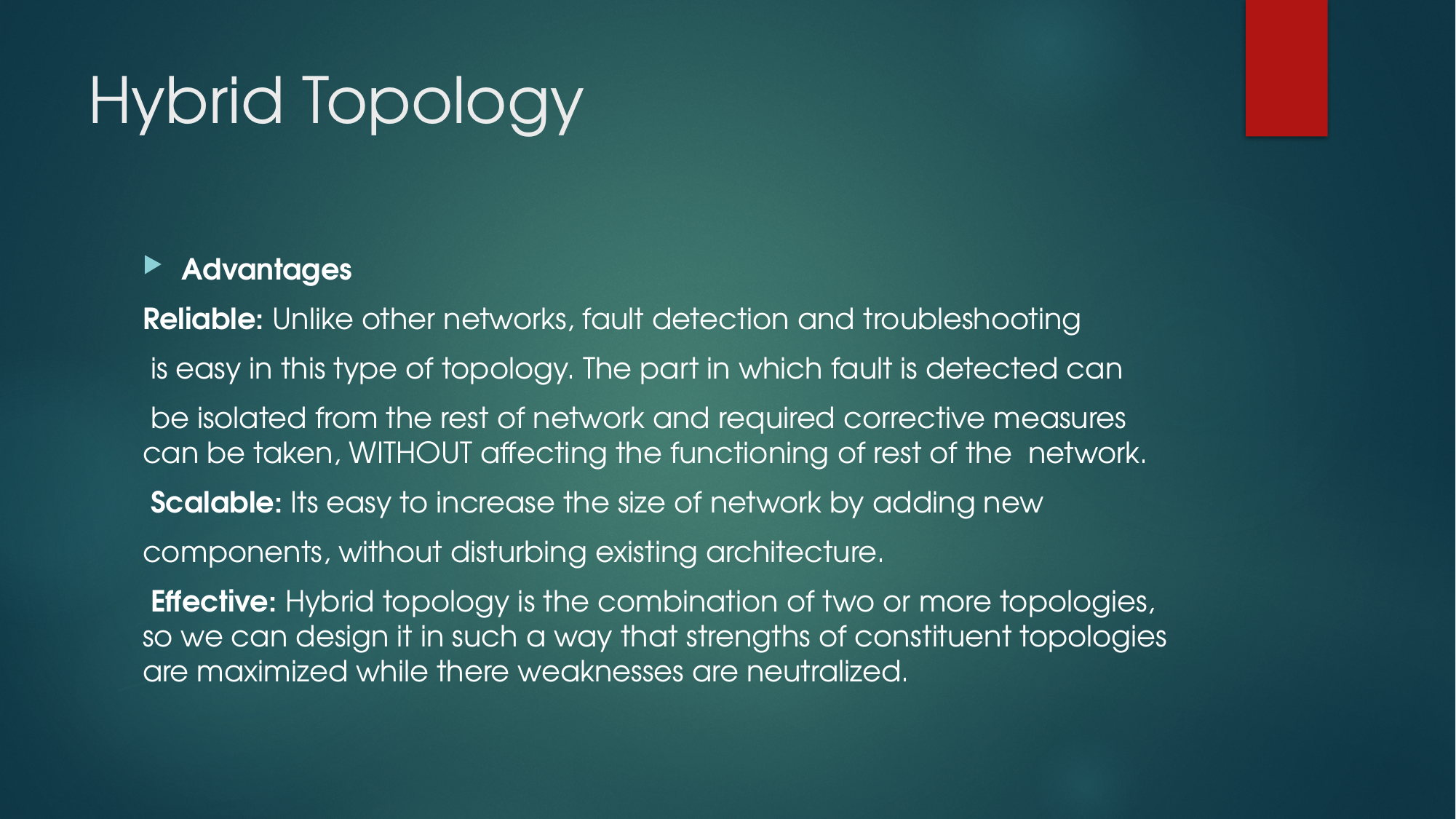

# Hybrid Topology
Advantages
Reliable: Unlike other networks, fault detection and troubleshooting
 is easy in this type of topology. The part in which fault is detected can
 be isolated from the rest of network and required corrective measures     can be taken, WITHOUT affecting the functioning of rest of the  network.
 Scalable: Its easy to increase the size of network by adding new
components, without disturbing existing architecture.
 Effective: Hybrid topology is the combination of two or more topologies, so we can design it in such a way that strengths of constituent topologies are maximized while there weaknesses are neutralized.